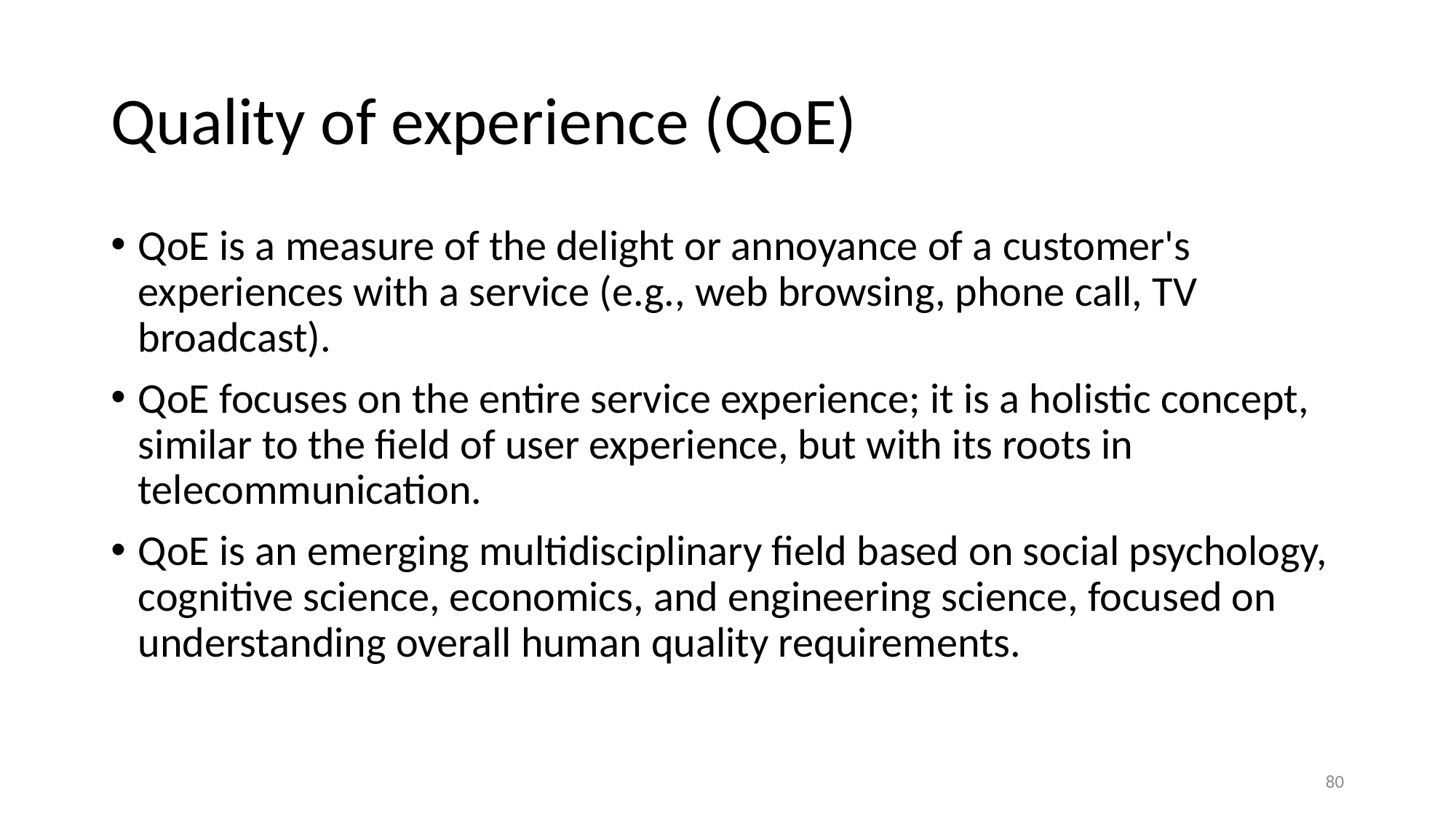

# Quality of experience (QoE)
QoE is a measure of the delight or annoyance of a customer's experiences with a service (e.g., web browsing, phone call, TV broadcast).
QoE focuses on the entire service experience; it is a holistic concept, similar to the field of user experience, but with its roots in telecommunication.
QoE is an emerging multidisciplinary field based on social psychology, cognitive science, economics, and engineering science, focused on understanding overall human quality requirements.
80